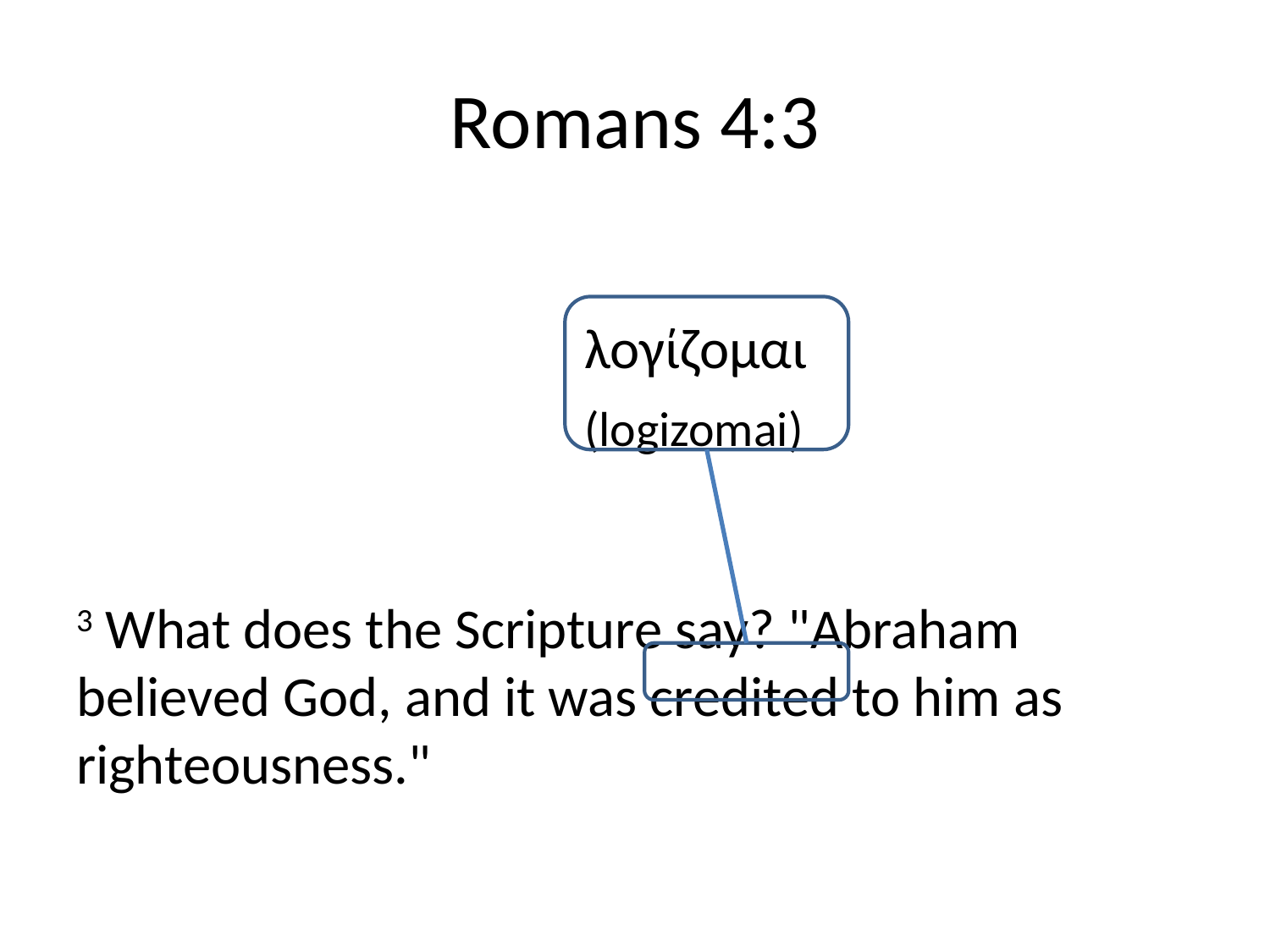

# Romans 4:3

				λογίζομαι
				(logizomai)

3 What does the Scripture say? "Abraham believed God, and it was credited to him as righteousness."